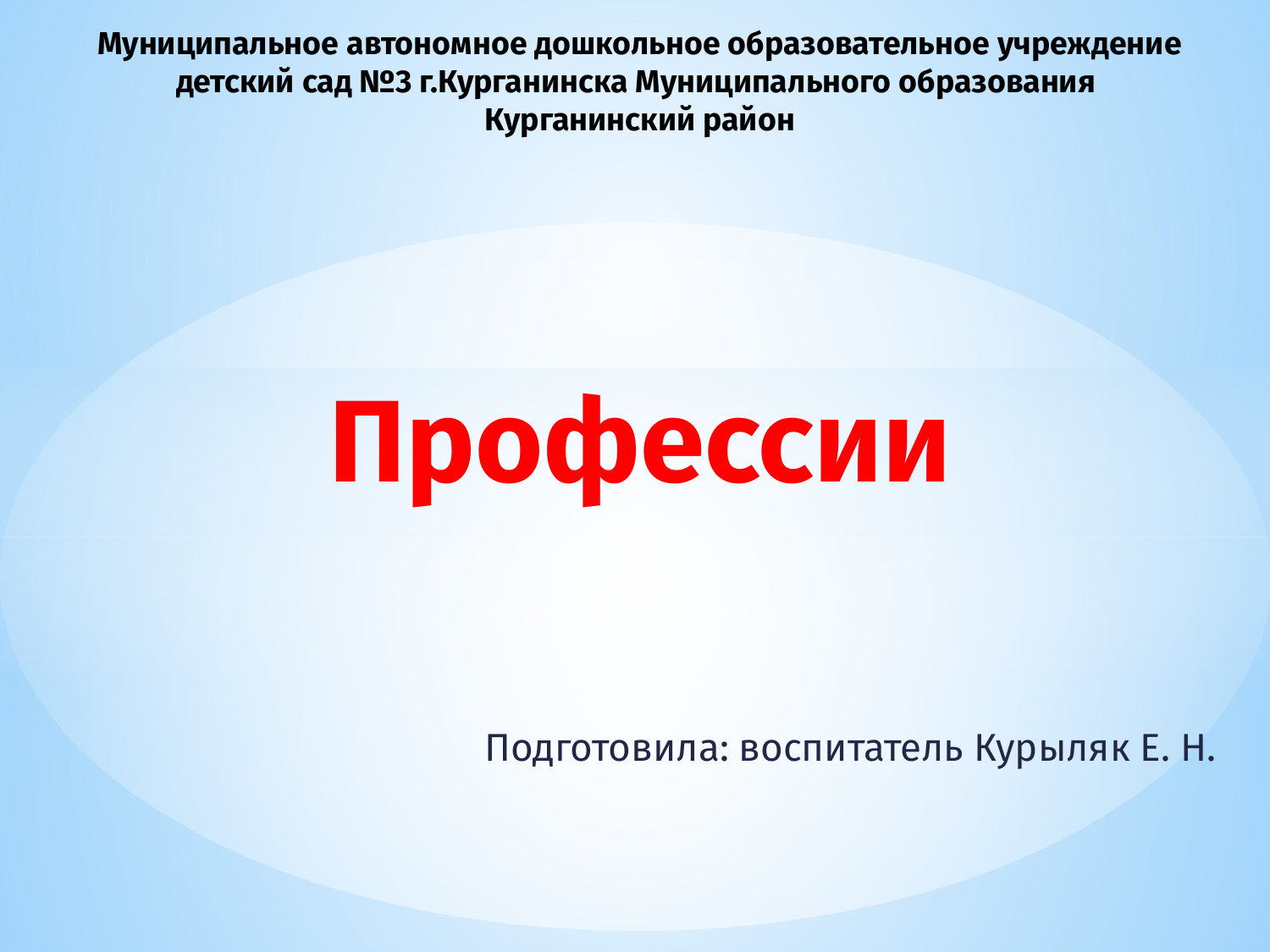

# Муниципальное автономное дошкольное образовательное учреждение детский сад №3 г.Курганинска Муниципального образования Курганинский район Профессии
Подготовила: воспитатель Курыляк Е. Н.